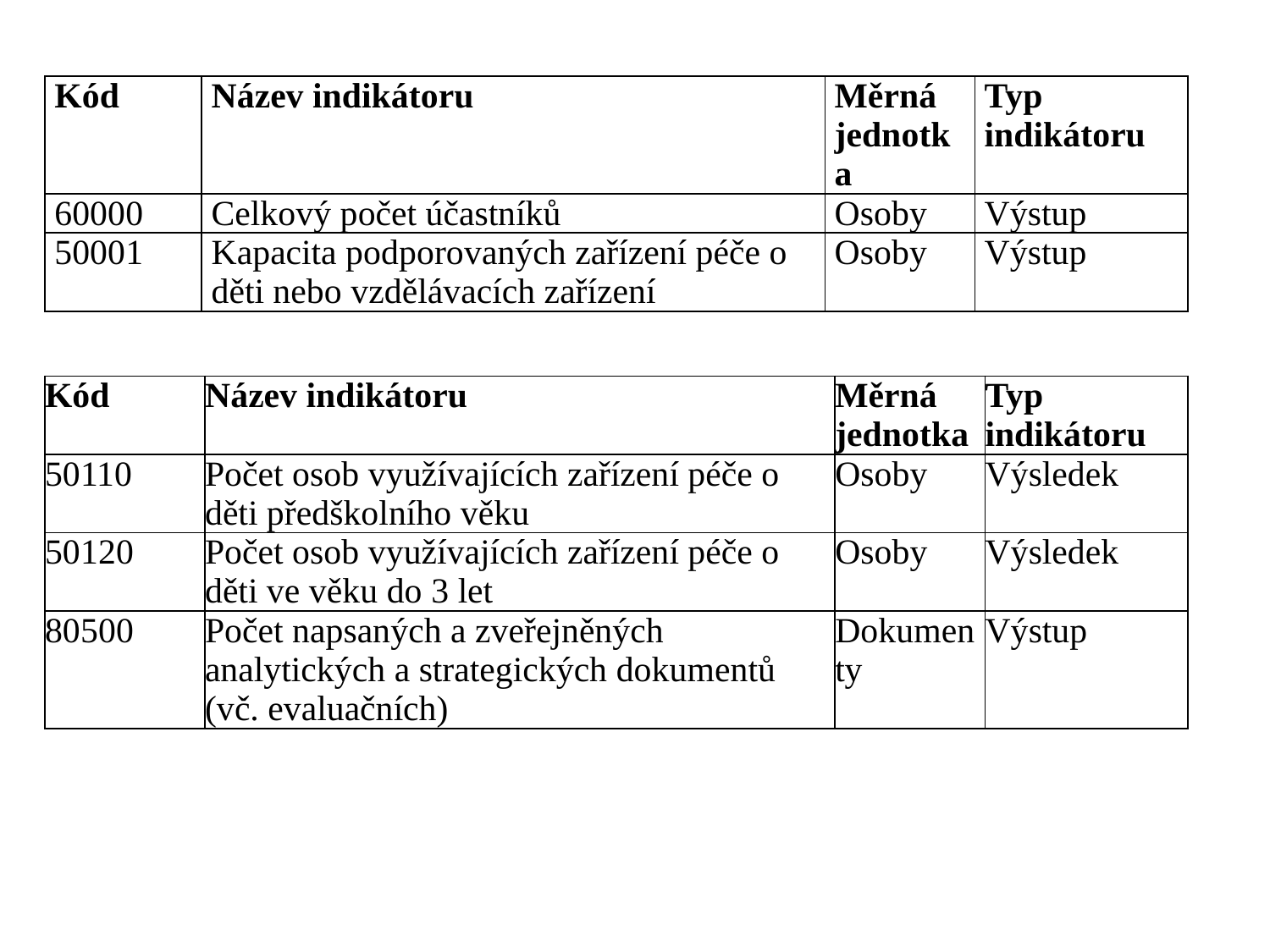

| Kód | Název indikátoru | Měrná jednotka | Typ indikátoru |
| --- | --- | --- | --- |
| 60000 | Celkový počet účastníků | Osoby | Výstup |
| 50001 | Kapacita podporovaných zařízení péče o děti nebo vzdělávacích zařízení | Osoby | Výstup |
| Kód | Název indikátoru | Měrná jednotka | Typ indikátoru |
| --- | --- | --- | --- |
| 50110 | Počet osob využívajících zařízení péče o děti předškolního věku | Osoby | Výsledek |
| 50120 | Počet osob využívajících zařízení péče o děti ve věku do 3 let | Osoby | Výsledek |
| 80500 | Počet napsaných a zveřejněných analytických a strategických dokumentů (vč. evaluačních) | Dokumenty | Výstup |